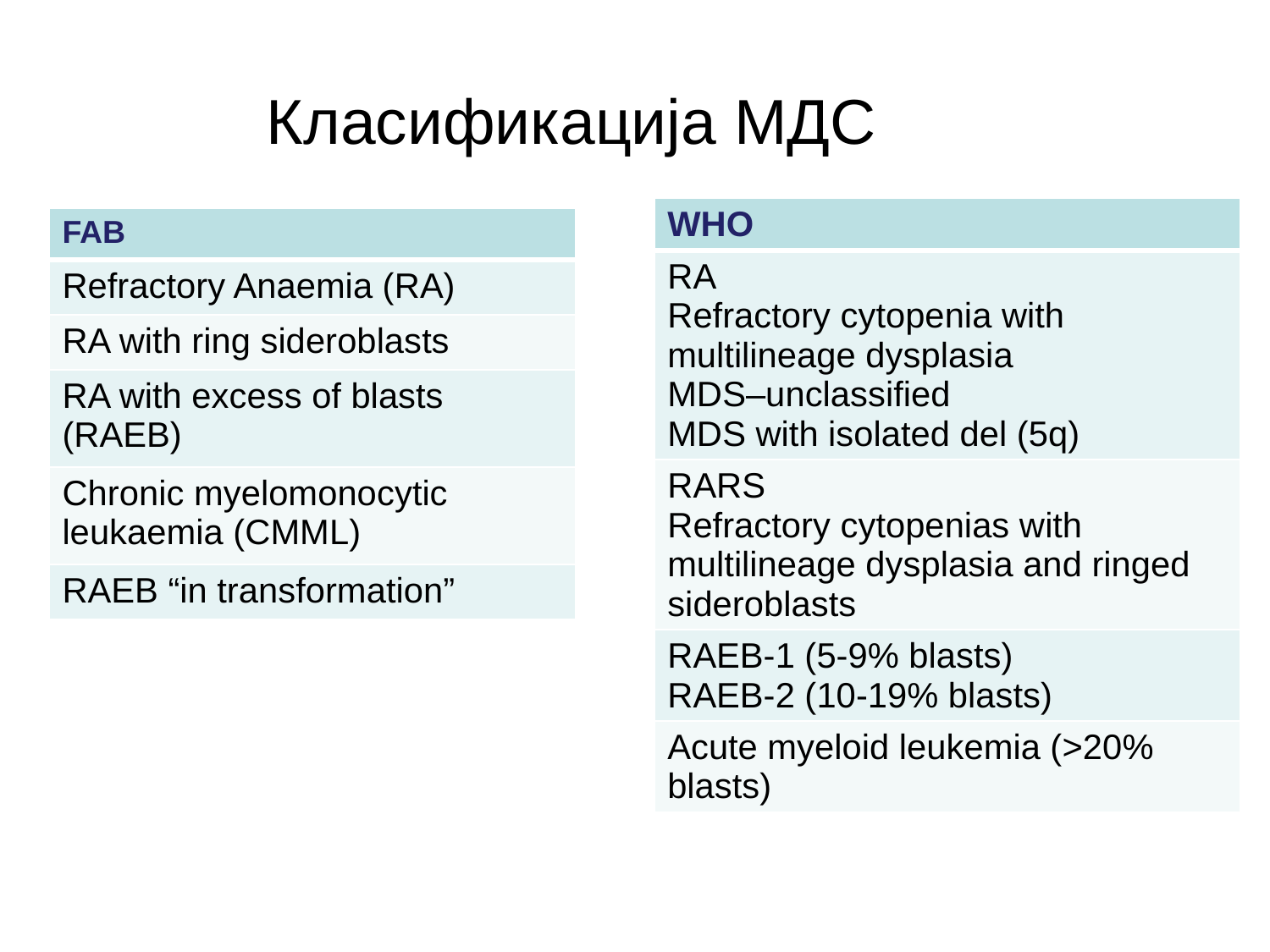

# Класификација МДС
| WHO |
| --- |
| RA Refractory cytopenia with multilineage dysplasia MDS–unclassified MDS with isolated del (5q) |
| RARS Refractory cytopenias with multilineage dysplasia and ringed sideroblasts |
| RAEB-1 (5-9% blasts) RAEB-2 (10-19% blasts) |
| Acute myeloid leukemia (>20% blasts) |
| FAB |
| --- |
| Refractory Anaemia (RA) |
| RA with ring sideroblasts |
| RA with excess of blasts (RAEB) |
| Chronic myelomonocytic leukaemia (CMML) |
| RAEB “in transformation” |